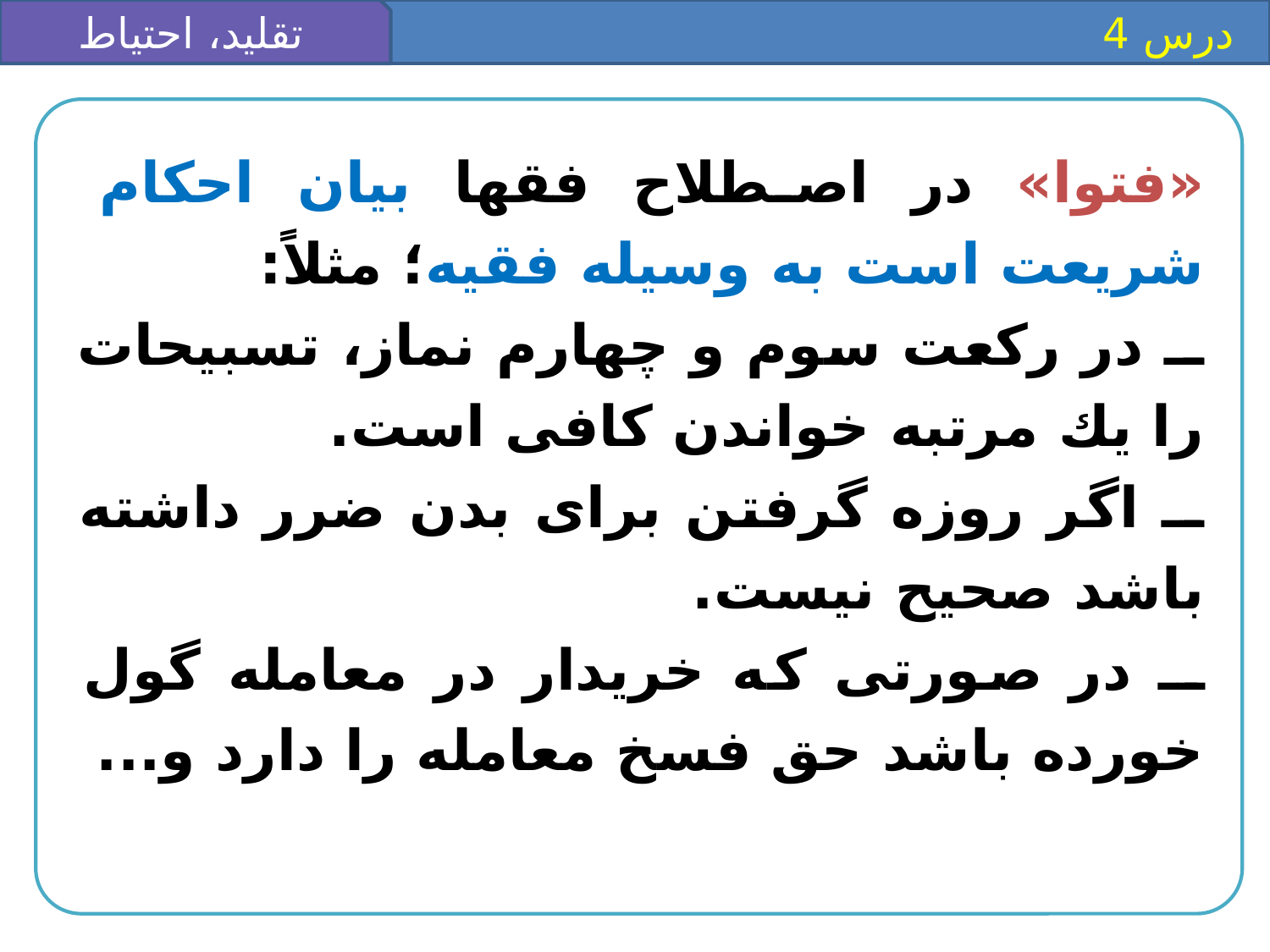

تقليد، احتياط
 درس 4

«فتوا» در اصطلاح فقها بيان احكام شريعت است به وسيله فقيه؛ مثلاً:
ــ در ركعت سوم و چهارم نماز، تسبيحات را يك مرتبه خواندن كافى است.
ــ اگر روزه گرفتن براى بدن ضرر داشته باشد صحيح نيست.
ــ در صورتى كه خريدار در معامله گول خورده باشد حق فسخ معامله را دارد و...